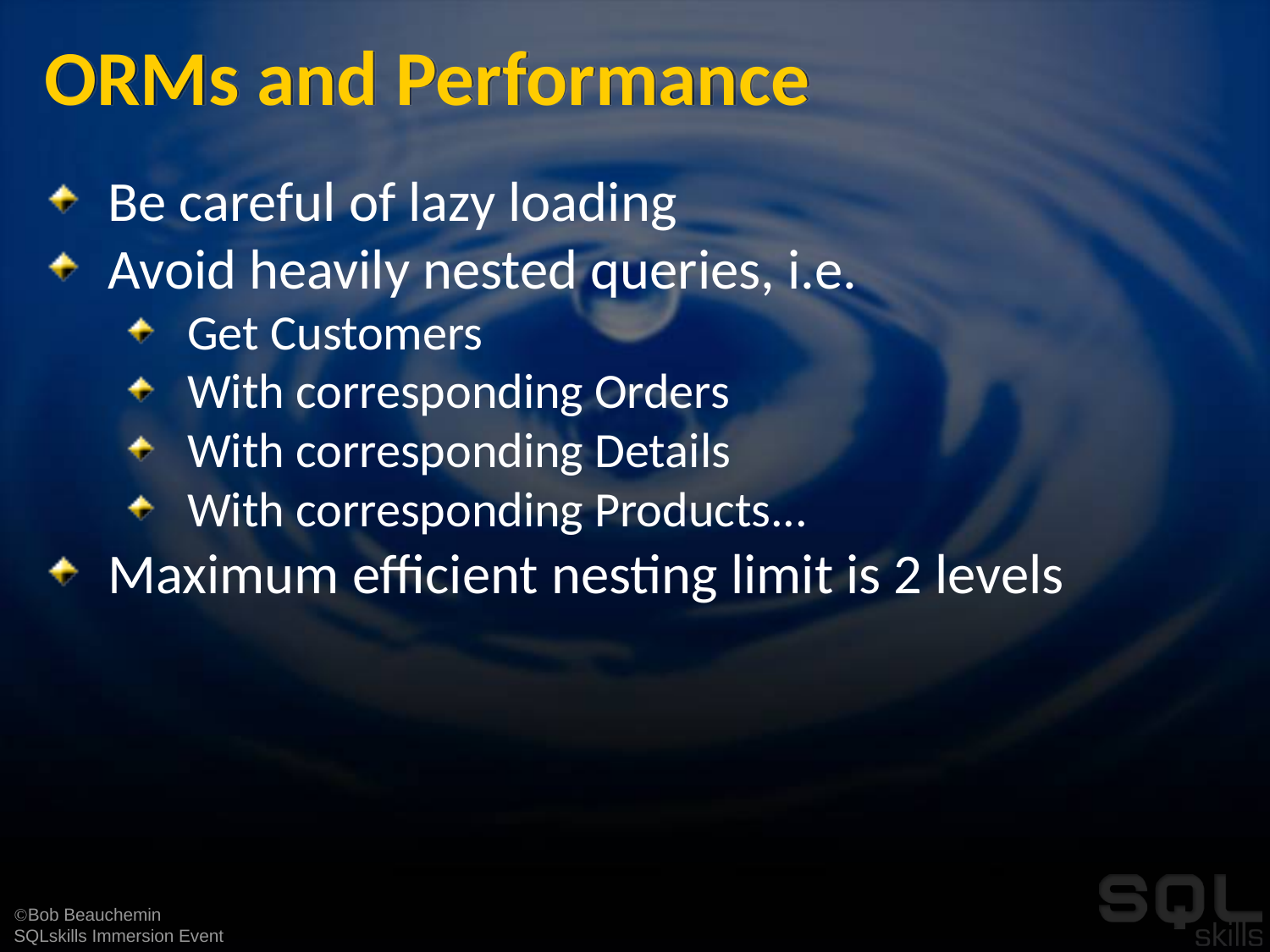

# ORMs and Performance
Be careful of lazy loading
Avoid heavily nested queries, i.e.
Get Customers
With corresponding Orders
With corresponding Details
With corresponding Products...
Maximum efficient nesting limit is 2 levels